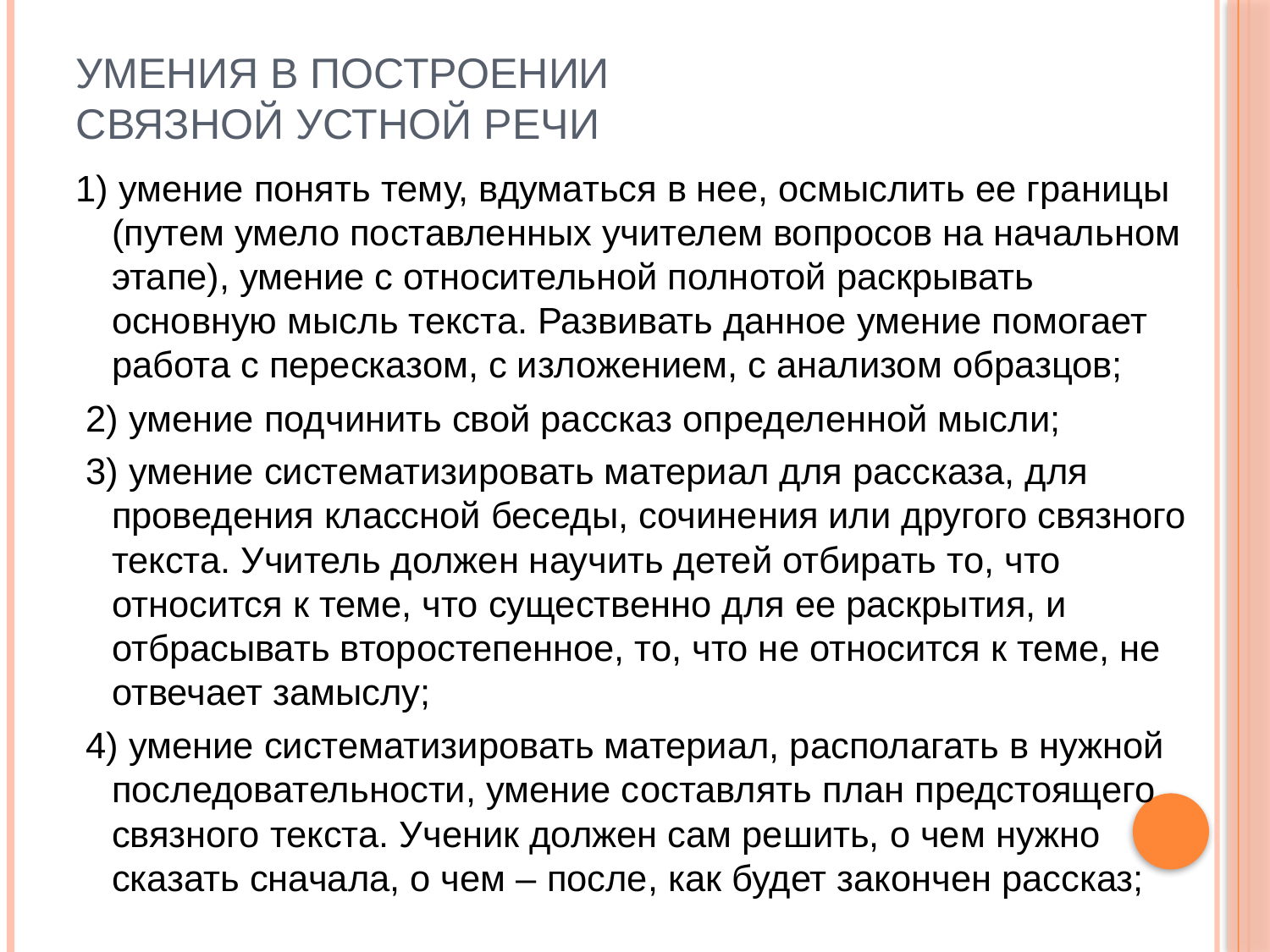

# УМЕНИЯ В ПОСТРОЕНИИ СВЯЗНОЙ УСТНОЙ РЕЧИ
1) умение понять тему, вдуматься в нее, осмыслить ее границы (путем умело поставленных учителем вопросов на начальном этапе), умение с относительной полнотой раскрывать основную мысль текста. Развивать данное умение помогает работа с пересказом, с изложением, с анализом образцов;
 2) умение подчинить свой рассказ определенной мысли;
 3) умение систематизировать материал для рассказа, для проведения классной беседы, сочинения или другого связного текста. Учитель должен научить детей отбирать то, что относится к теме, что существенно для ее раскрытия, и отбрасывать второстепенное, то, что не относится к теме, не отвечает замыслу;
 4) умение систематизировать материал, располагать в нужной последовательности, умение составлять план предстоящего связного текста. Ученик должен сам решить, о чем нужно сказать сначала, о чем – после, как будет закончен рассказ;